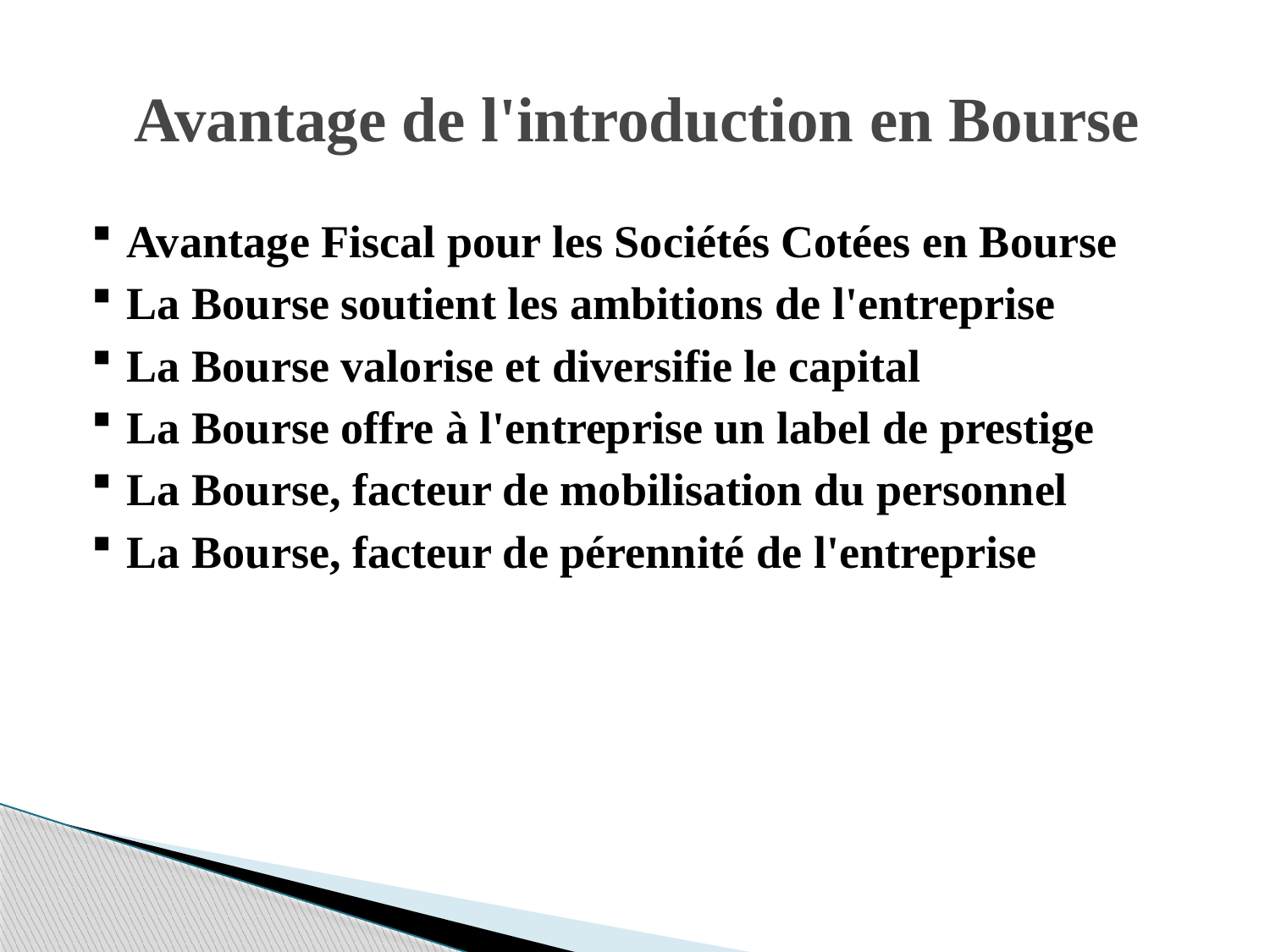

# Avantage de l'introduction en Bourse
Avantage Fiscal pour les Sociétés Cotées en Bourse
La Bourse soutient les ambitions de l'entreprise
La Bourse valorise et diversifie le capital
La Bourse offre à l'entreprise un label de prestige
La Bourse, facteur de mobilisation du personnel
La Bourse, facteur de pérennité de l'entreprise